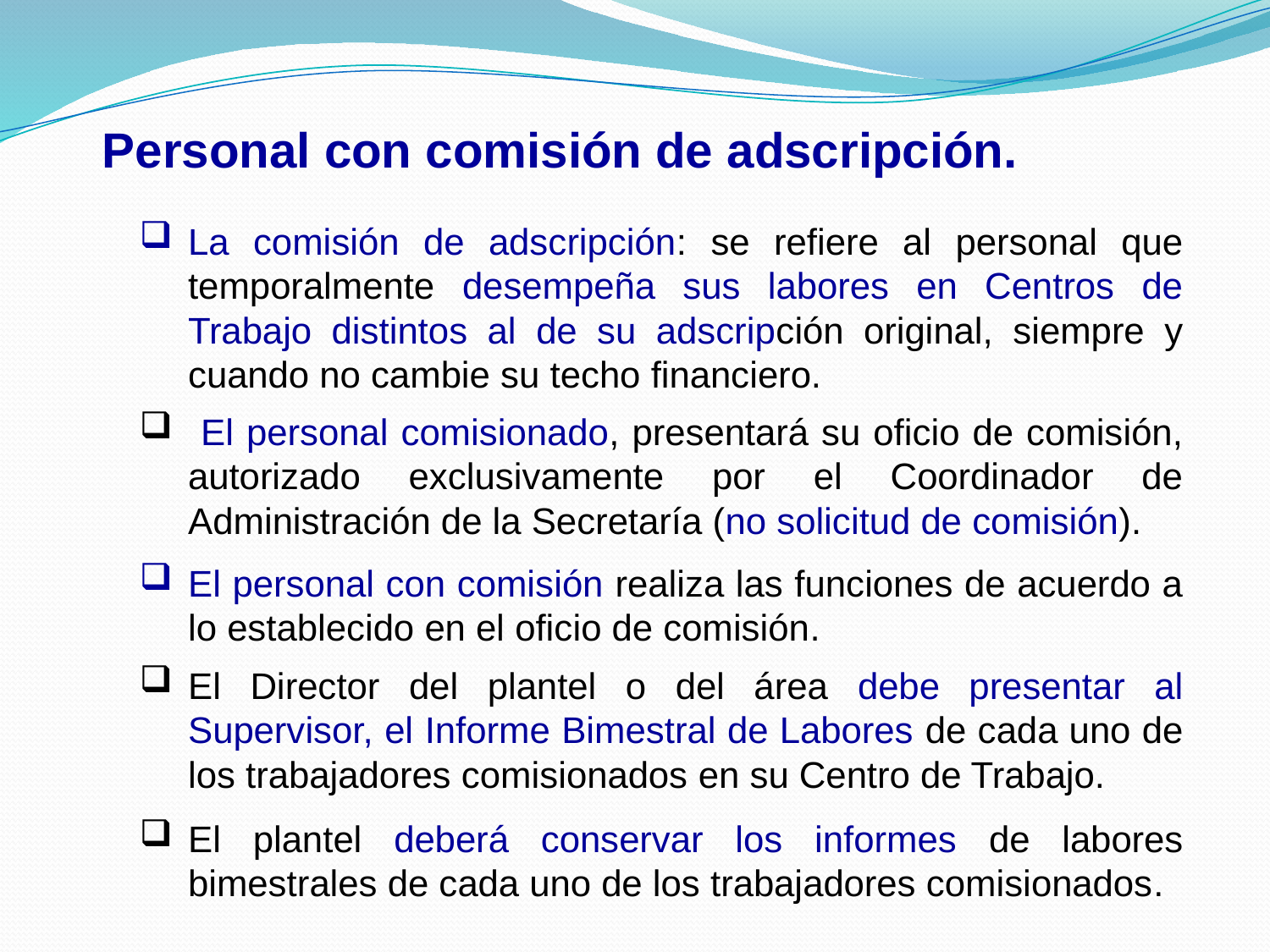

Personal con comisión de adscripción.
La comisión de adscripción: se refiere al personal que temporalmente desempeña sus labores en Centros de Trabajo distintos al de su adscripción original, siempre y cuando no cambie su techo financiero.
 El personal comisionado, presentará su oficio de comisión, autorizado exclusivamente por el Coordinador de Administración de la Secretaría (no solicitud de comisión).
El personal con comisión realiza las funciones de acuerdo a lo establecido en el oficio de comisión.
El Director del plantel o del área debe presentar al Supervisor, el Informe Bimestral de Labores de cada uno de los trabajadores comisionados en su Centro de Trabajo.

El plantel deberá conservar los informes de labores bimestrales de cada uno de los trabajadores comisionados.